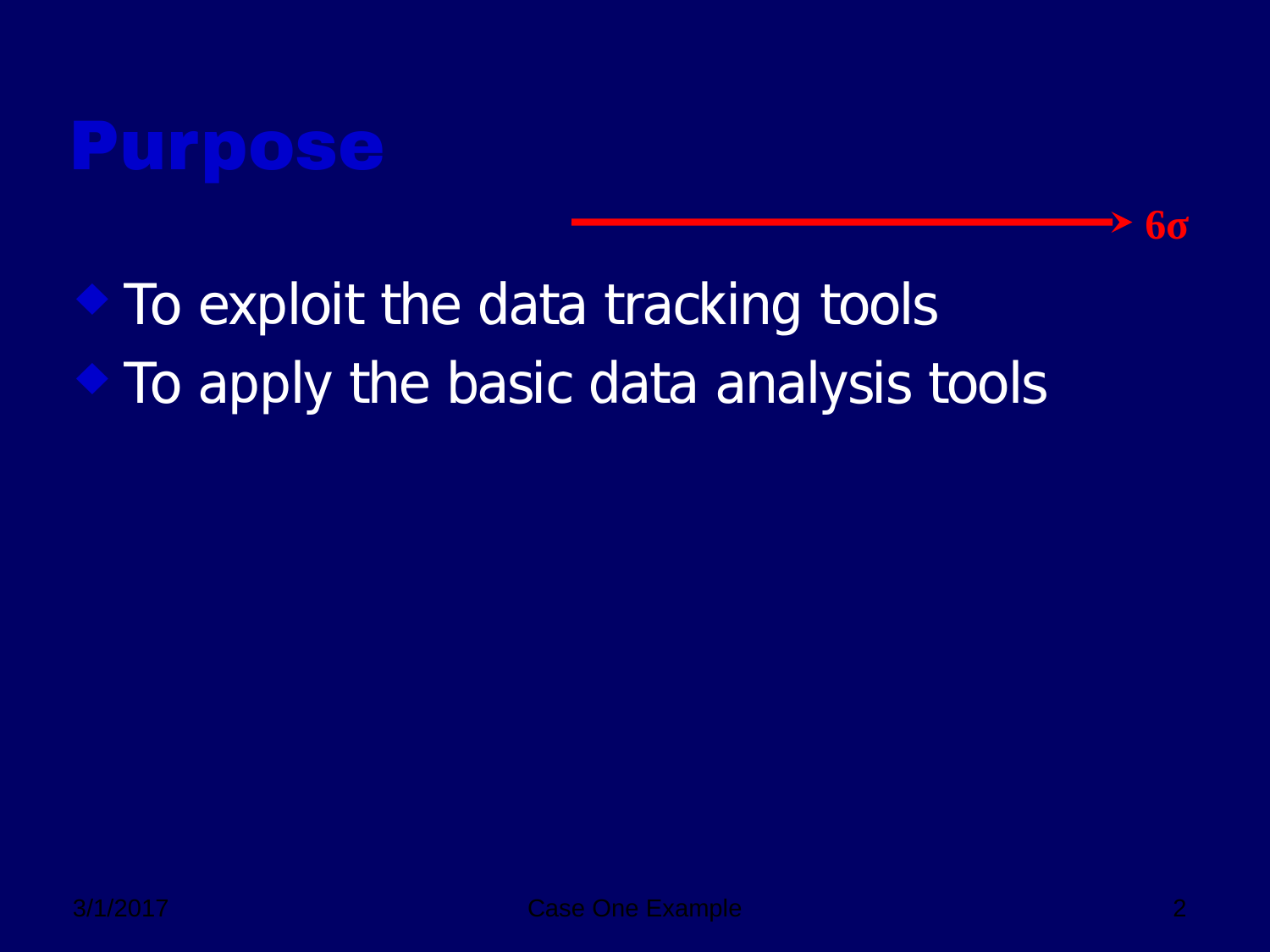

# Purpose
To exploit the data tracking tools
To apply the basic data analysis tools
3/1/2017
Case One Example
2